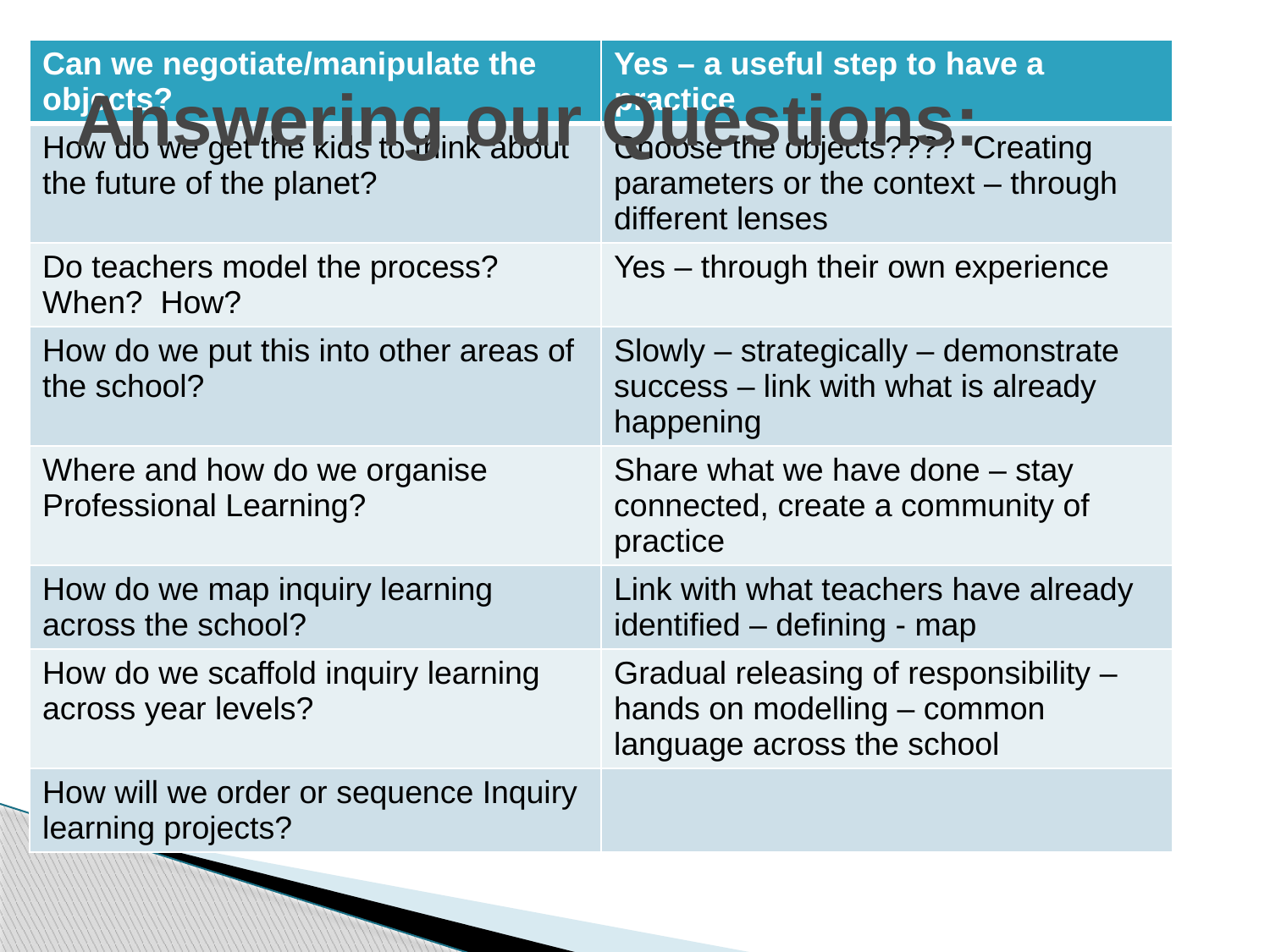

# Answering our Questions:
| Can we negotiate/manipulate the objects? | Yes – a useful step to have a practice |
| --- | --- |
| How do we get the kids to think about the future of the planet? | Choose the objects???? Creating parameters or the context – through different lenses |
| Do teachers model the process? When? How? | Yes – through their own experience |
| How do we put this into other areas of the school? | Slowly – strategically – demonstrate success – link with what is already happening |
| Where and how do we organise Professional Learning? | Share what we have done – stay connected, create a community of practice |
| How do we map inquiry learning across the school? | Link with what teachers have already identified – defining - map |
| How do we scaffold inquiry learning across year levels? | Gradual releasing of responsibility – hands on modelling – common language across the school |
| How will we order or sequence Inquiry learning projects? |  |